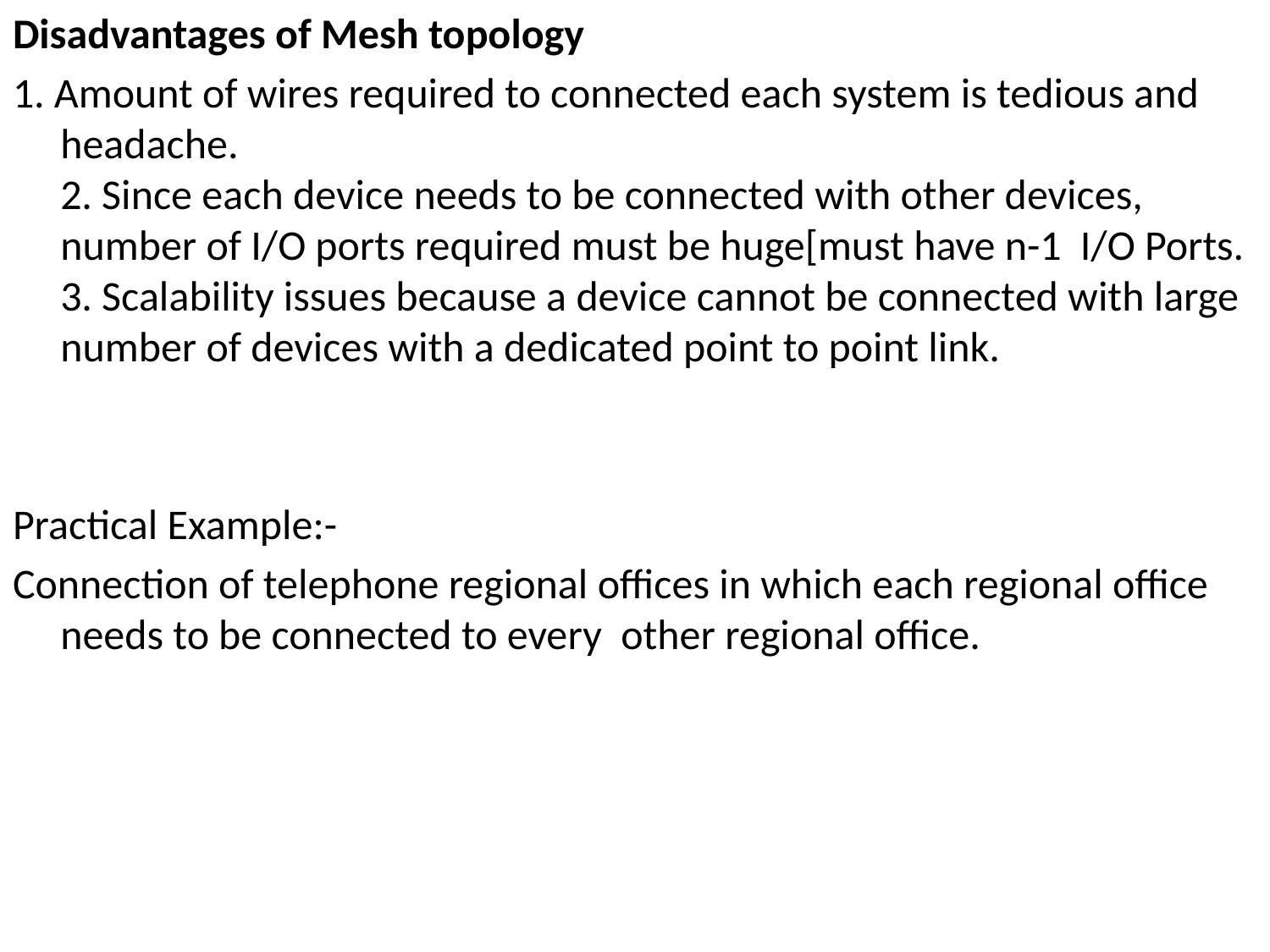

Disadvantages of Mesh topology
1. Amount of wires required to connected each system is tedious and headache.
2. Since each device needs to be connected with other devices, number of I/O ports required must be huge[must have n-1  I/O Ports.
3. Scalability issues because a device cannot be connected with large number of devices with a dedicated point to point link.

Practical Example:-
Connection of telephone regional offices in which each regional office needs to be connected to every  other regional office.
#